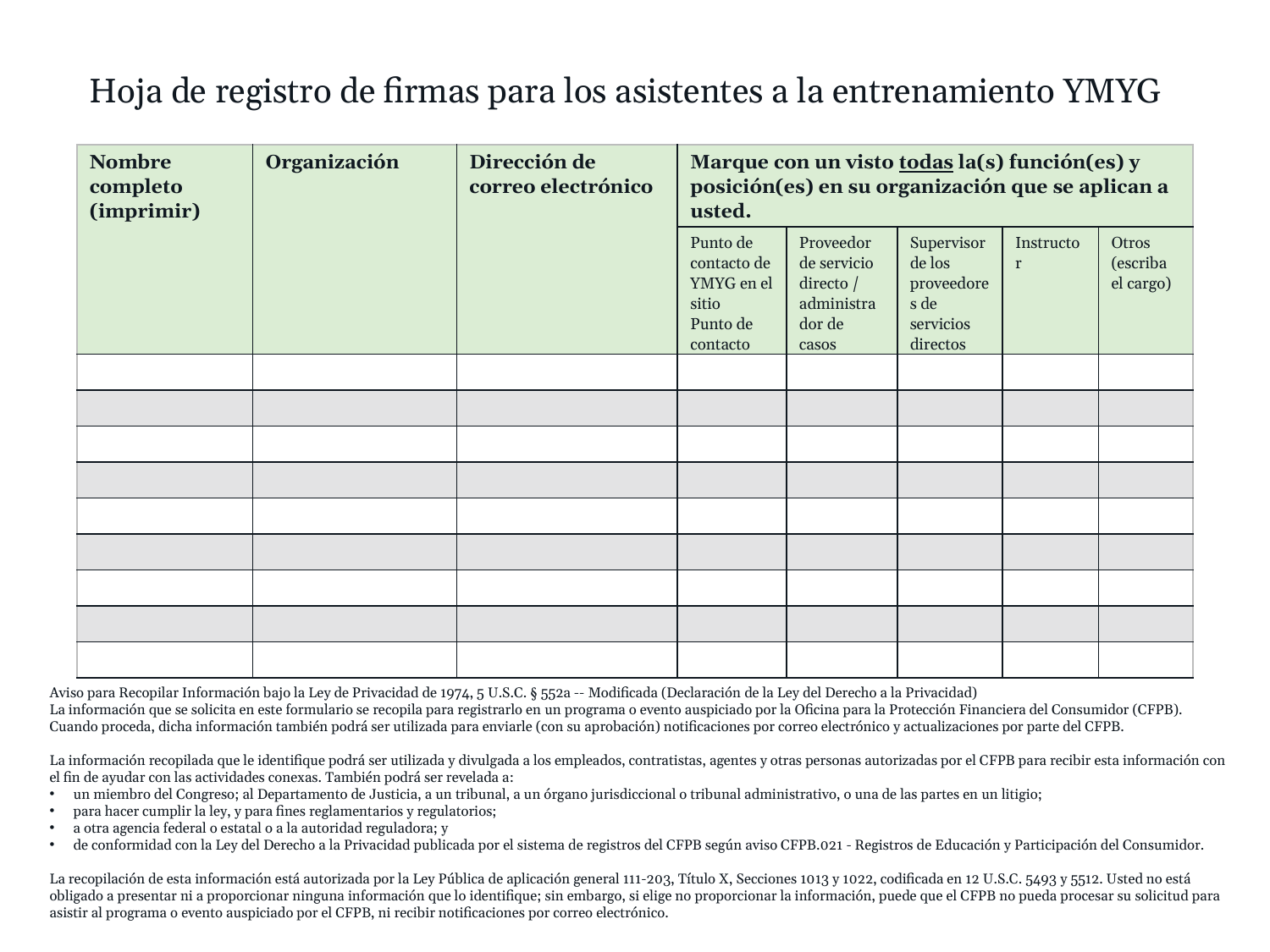

# Hoja de registro de firmas para los asistentes a la entrenamiento YMYG
| Nombre completo (imprimir) | Organización | Dirección de correo electrónico | Marque con un visto todas la(s) función(es) y posición(es) en su organización que se aplican a usted. |  |  |  |  |
| --- | --- | --- | --- | --- | --- | --- | --- |
|  |  |  | Punto de contacto de YMYG en el sitio Punto de contacto | Proveedor de servicio directo / administrador de casos | Supervisor de los proveedores de servicios directos | Instructor | Otros (escriba el cargo) |
|  |  |  |  |  |  |  |  |
|  |  |  |  |  |  |  |  |
|  |  |  |  |  |  |  |  |
|  |  |  |  |  |  |  |  |
|  |  |  |  |  |  |  |  |
|  |  |  |  |  |  |  |  |
|  |  |  |  |  |  |  |  |
|  |  |  |  |  |  |  |  |
|  |  |  |  |  |  |  |  |
Aviso para Recopilar Información bajo la Ley de Privacidad de 1974, 5 U.S.C. § 552a -- Modificada (Declaración de la Ley del Derecho a la Privacidad)
La información que se solicita en este formulario se recopila para registrarlo en un programa o evento auspiciado por la Oficina para la Protección Financiera del Consumidor (CFPB). Cuando proceda, dicha información también podrá ser utilizada para enviarle (con su aprobación) notificaciones por correo electrónico y actualizaciones por parte del CFPB.

La información recopilada que le identifique podrá ser utilizada y divulgada a los empleados, contratistas, agentes y otras personas autorizadas por el CFPB para recibir esta información con el fin de ayudar con las actividades conexas. También podrá ser revelada a:
un miembro del Congreso; al Departamento de Justicia, a un tribunal, a un órgano jurisdiccional o tribunal administrativo, o una de las partes en un litigio;
para hacer cumplir la ley, y para fines reglamentarios y regulatorios;
a otra agencia federal o estatal o a la autoridad reguladora; y
de conformidad con la Ley del Derecho a la Privacidad publicada por el sistema de registros del CFPB según aviso CFPB.021 - Registros de Educación y Participación del Consumidor.

La recopilación de esta información está autorizada por la Ley Pública de aplicación general 111-203, Título X, Secciones 1013 y 1022, codificada en 12 U.S.C. 5493 y 5512. Usted no está obligado a presentar ni a proporcionar ninguna información que lo identifique; sin embargo, si elige no proporcionar la información, puede que el CFPB no pueda procesar su solicitud para asistir al programa o evento auspiciado por el CFPB, ni recibir notificaciones por correo electrónico.